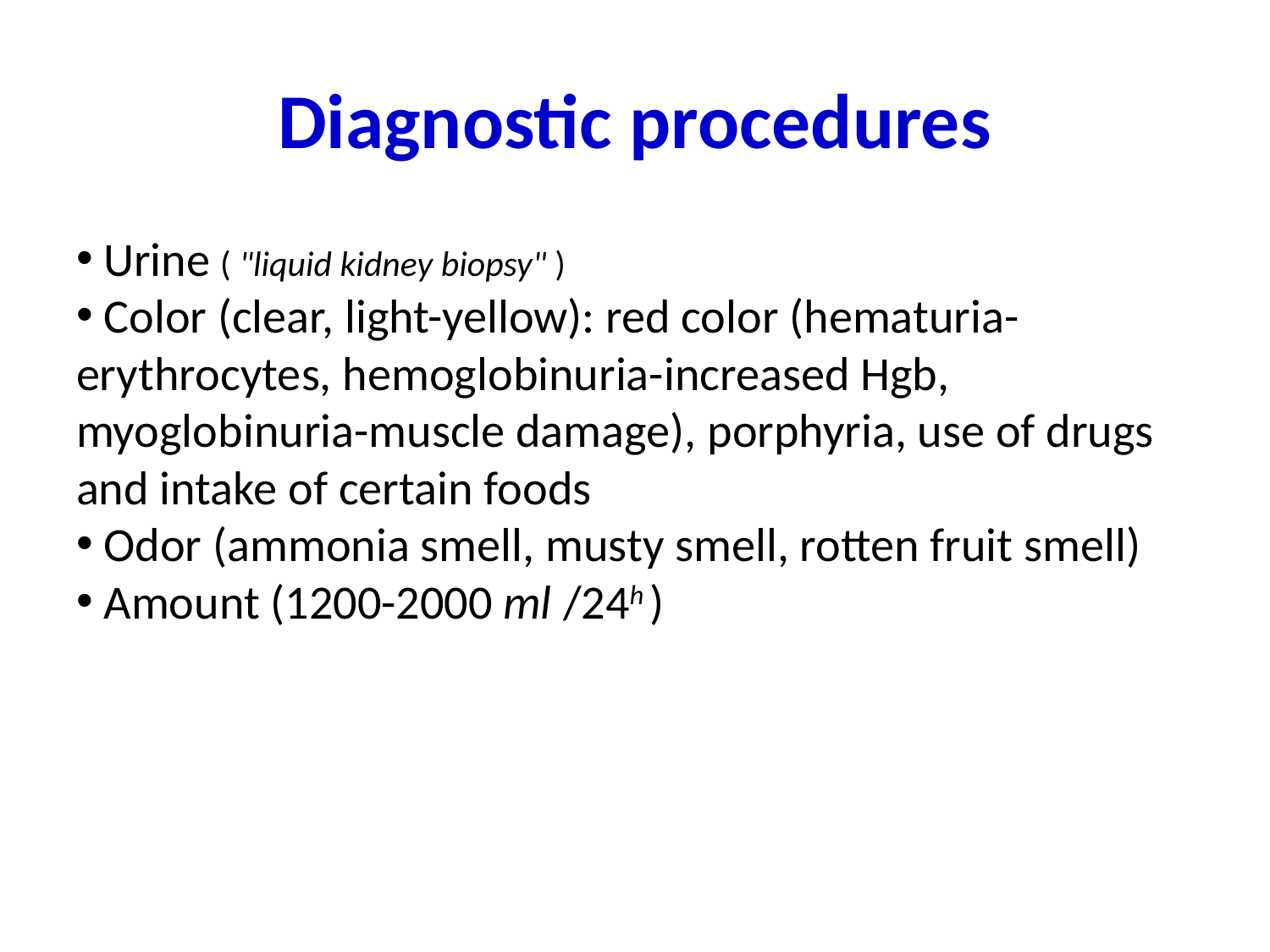

# Diagnostic procedures
 Urine ( "liquid kidney biopsy" )
 Color (clear, light-yellow): red color (hematuria- erythrocytes, hemoglobinuria-increased Hgb, myoglobinuria-muscle damage), porphyria, use of drugs and intake of certain foods
 Odor (ammonia smell, musty smell, rotten fruit smell)
 Amount (1200-2000 ml /24h )